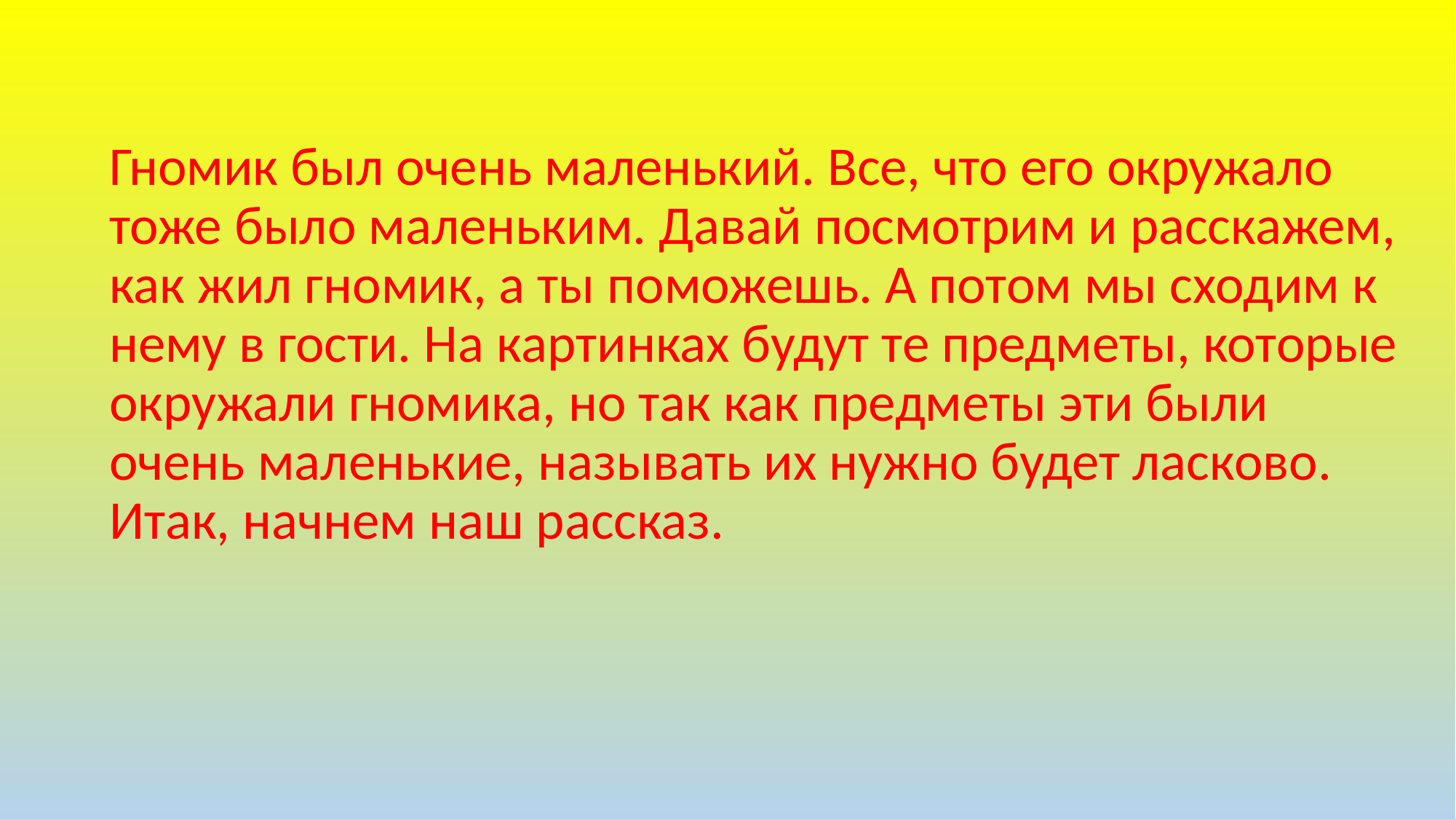

# Гномик был очень маленький. Все, что его окружало тоже было маленьким. Давай посмотрим и расскажем, как жил гномик, а ты поможешь. А потом мы сходим к нему в гости. На картинках будут те предметы, которые окружали гномика, но так как предметы эти были очень маленькие, называть их нужно будет ласково. Итак, начнем наш рассказ.